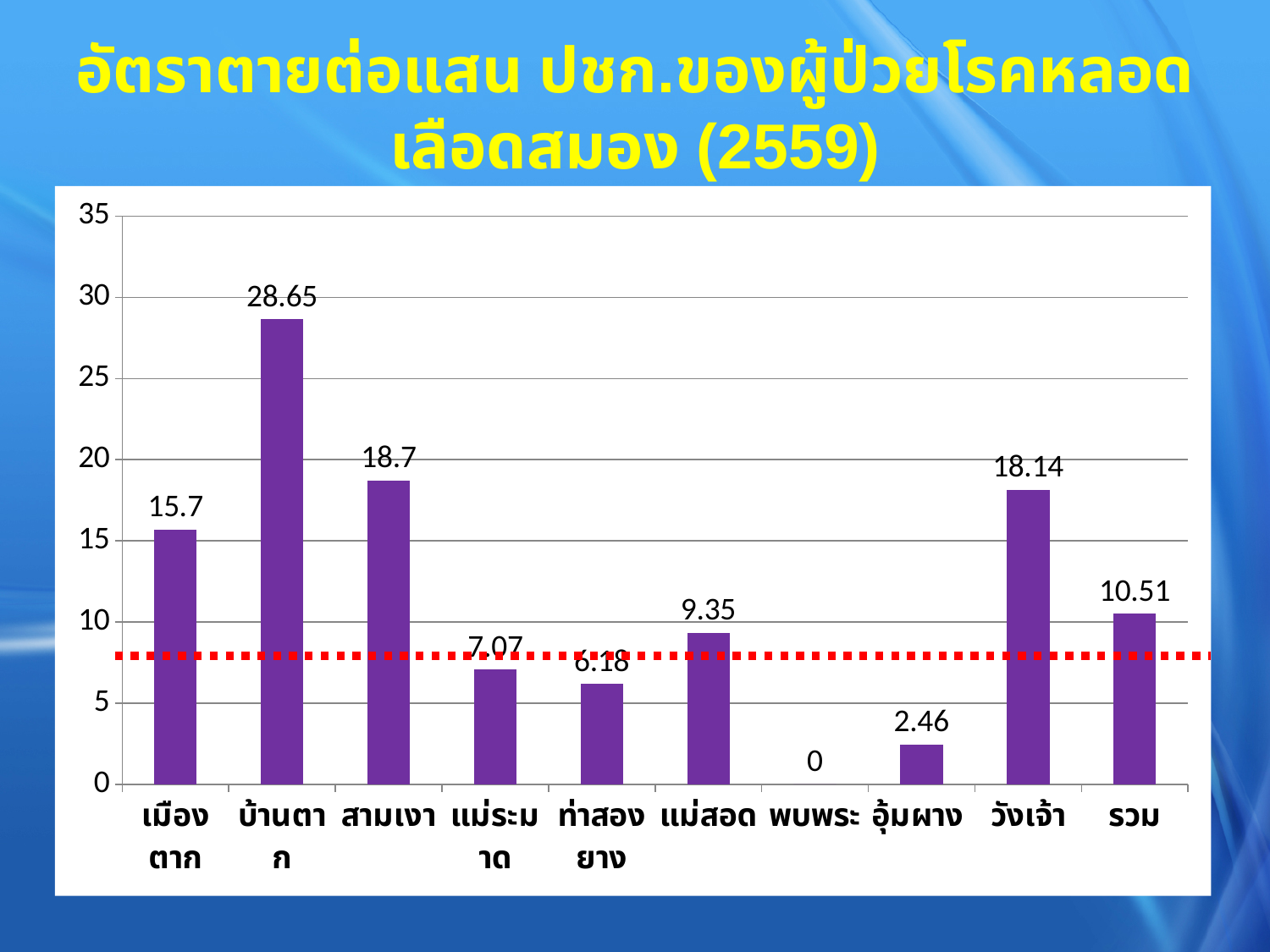

อัตราตายต่อแสน ปชก.ของผู้ป่วยโรคหลอดเลือดสมอง (2559)

### Chart

| Category | ชุดข้อมูล 1 |
|---|---|
| เมืองตาก | 15.7 |
| บ้านตาก | 28.65 |
| สามเงา | 18.7 |
| แม่ระมาด | 7.07 |
| ท่าสองยาง | 6.18 |
| แม่สอด | 9.35 |
| พบพระ | 0.0 |
| อุ้มผาง  | 2.46 |
| วังเจ้า | 18.14 |
| รวม | 10.51 |